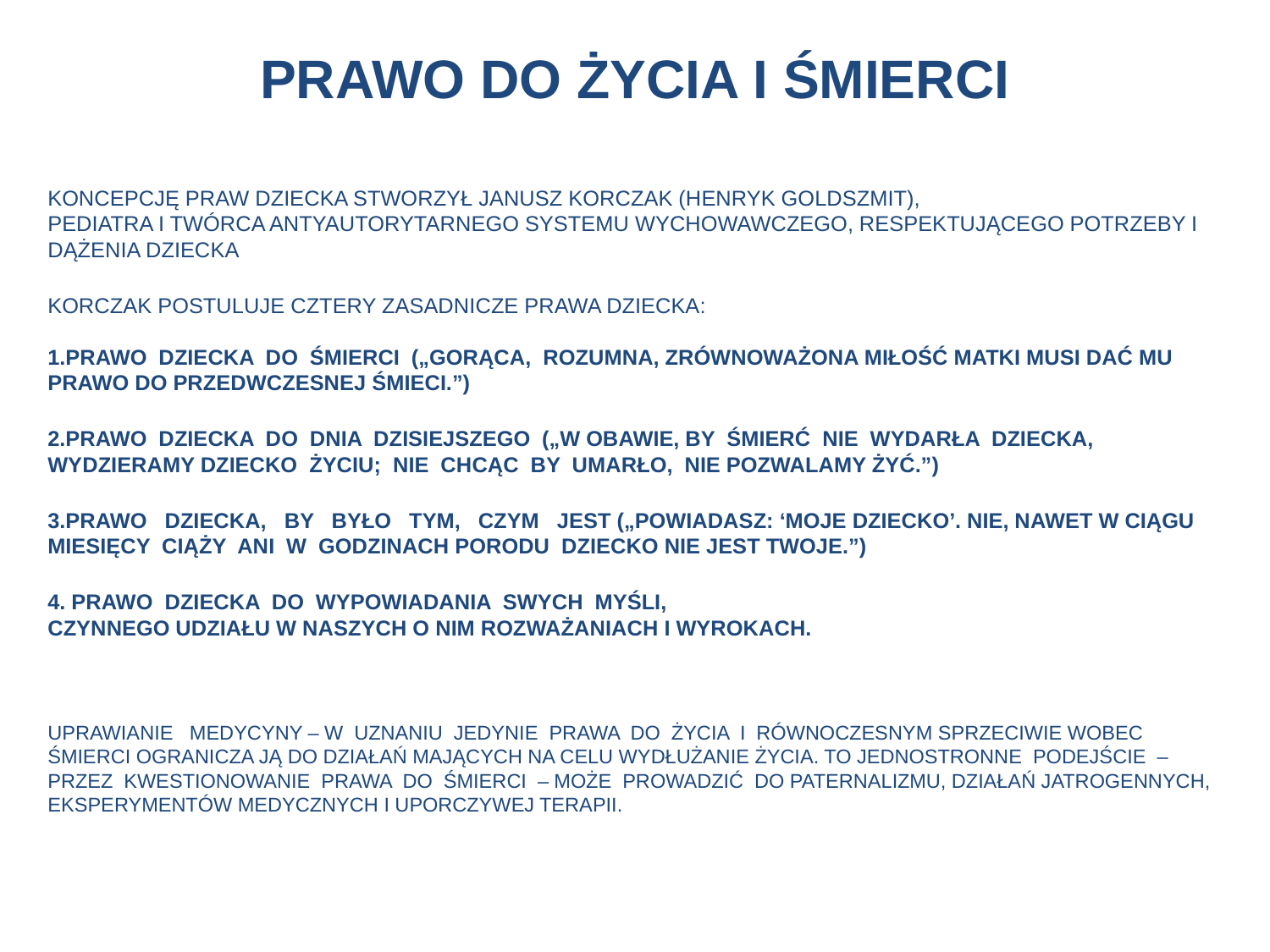

# Prawo do życia i śmierci
Koncepcję praw dziecka stworzył Janusz Korczak (Henryk Goldszmit),
pediatra i twórca antyautorytarnego systemu wychowawczego, respektującego potrzeby i dążenia dziecka
Korczak postuluje cztery zasadnicze prawa dziecka:
1.prawo  dziecka  do  śmierci  („Gorąca,  rozumna, zrównoważona miłość matki musi dać mu prawo do przedwczesnej śmieci.”)
2.prawo  dziecka  do  dnia  dzisiejszego  („W obawie, by  śmierć  nie  wydarła  dziecka,  wydzieramy dziecko  życiu;  nie  chcąc  by  umarło,  nie pozwalamy żyć.”)
3.prawo   dziecka,   by   było   tym,   czym   jest („Powiadasz: ‘Moje dziecko’. Nie, nawet w ciągu miesięcy  ciąży  ani  w  godzinach porodu  dziecko nie jest twoje.”)
4. prawo  dziecka  do  wypowiadania  swych  myśli,
czynnego udziału w naszych o nim rozważaniach i wyrokach.

Uprawianie   medycyny – w  uznaniu  jedynie  prawa  do  życia  i  równoczesnym sprzeciwie wobec śmierci ogranicza ją do działań mających na celu wydłużanie życia. To jednostronne  podejście  – przez  kwestionowanie  prawa  do  śmierci  – może  prowadzić  do paternalizmu, działań jatrogennych, eksperymentów medycznych i uporczywej terapii.